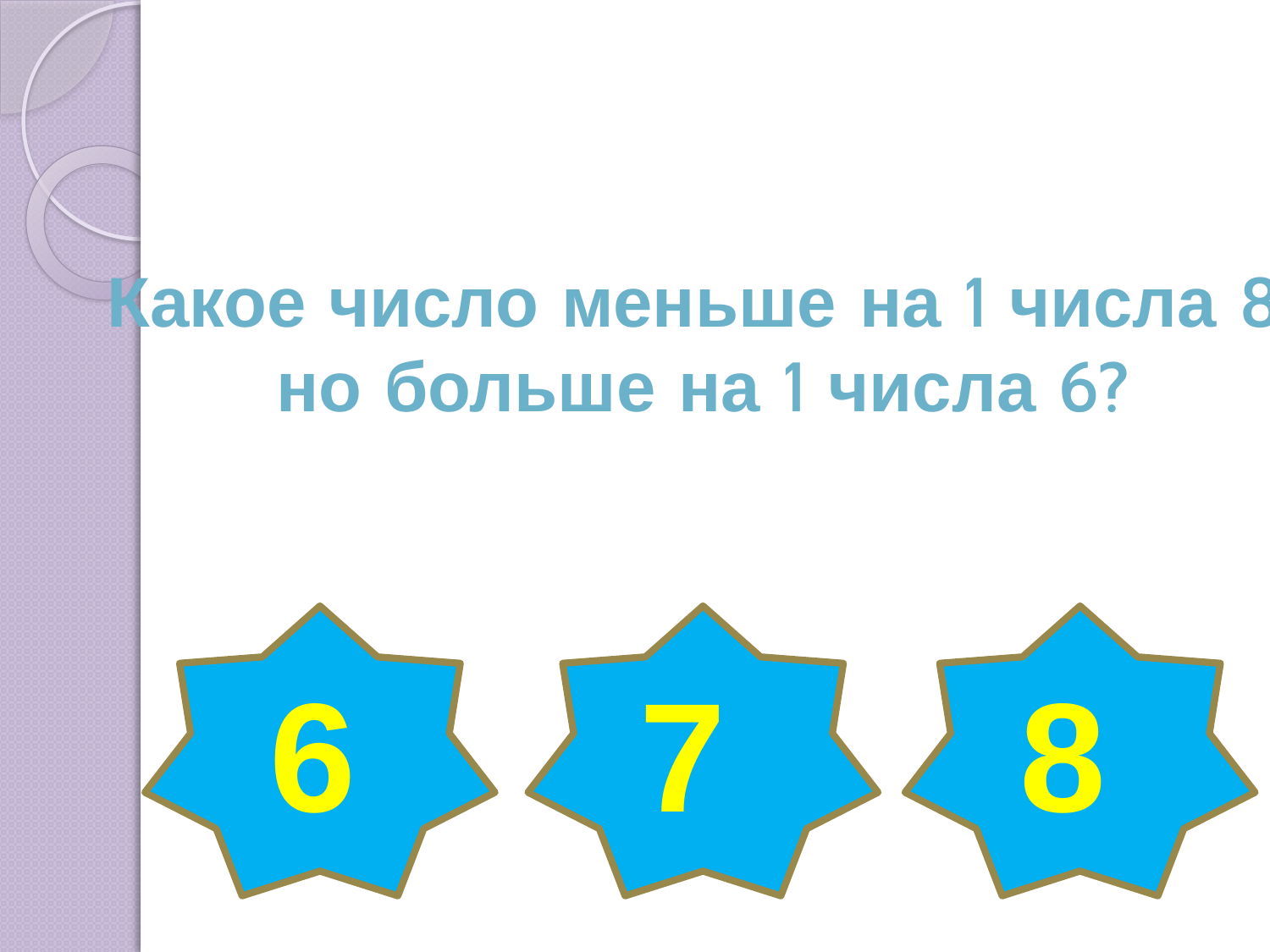

Какое число меньше на 1 числа 8,
но больше на 1 числа 6?

6
7
8